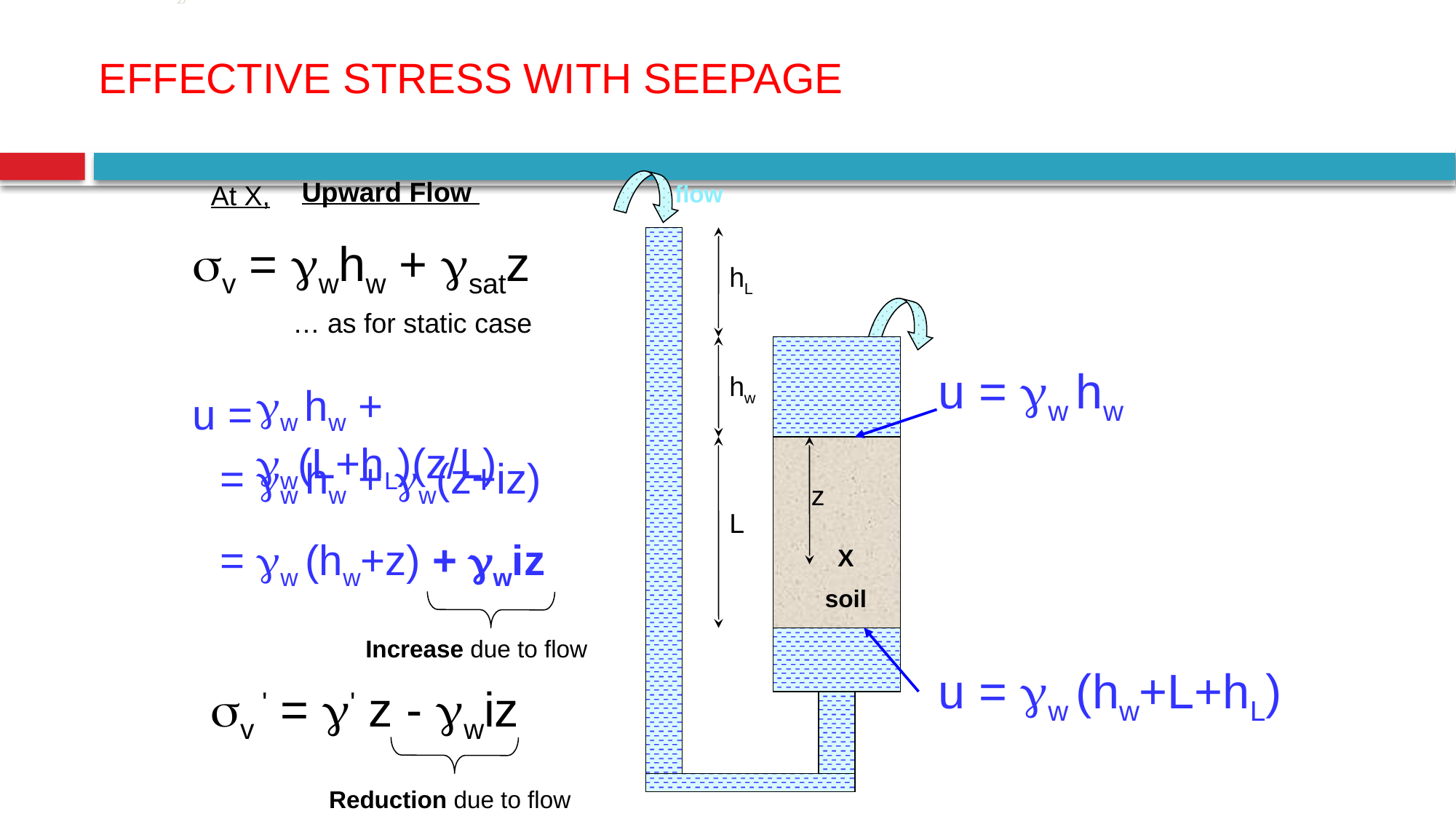

27
 Effective StresS with seepage
Upward Flow
At X,

flow

σv = γwhw + γsatz

X
soil

z

hw

L

hL
… as for static case
u = γw hw

γw hw + γw(L+hL)(z/L)
u =
= γw hw + γw(z+iz)
= γw (hw+z) + γwiz

Increase due to flow

u = γw (hw+L+hL)
σv ' = γ' z - γwiz

Reduction due to flow